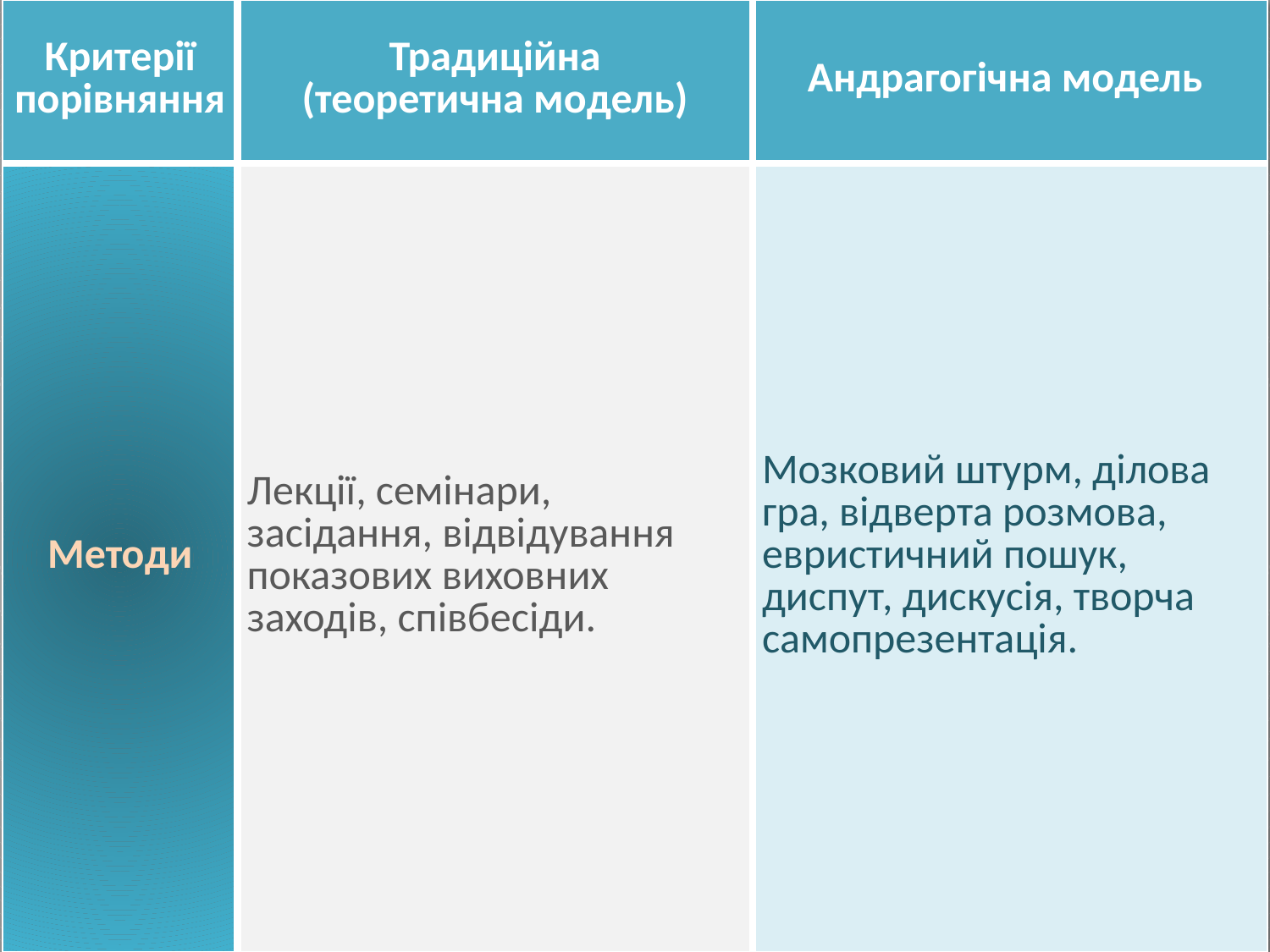

| Критерії порівняння | Традиційна (теоретична модель) | Андрагогічна модель |
| --- | --- | --- |
| Методи | Лекції, семінари, засідання, відвідування показових виховних заходів, співбесіди. | Мозковий штурм, ділова гра, відверта розмова, евристичний пошук, диспут, дискусія, творча самопрезентація. |